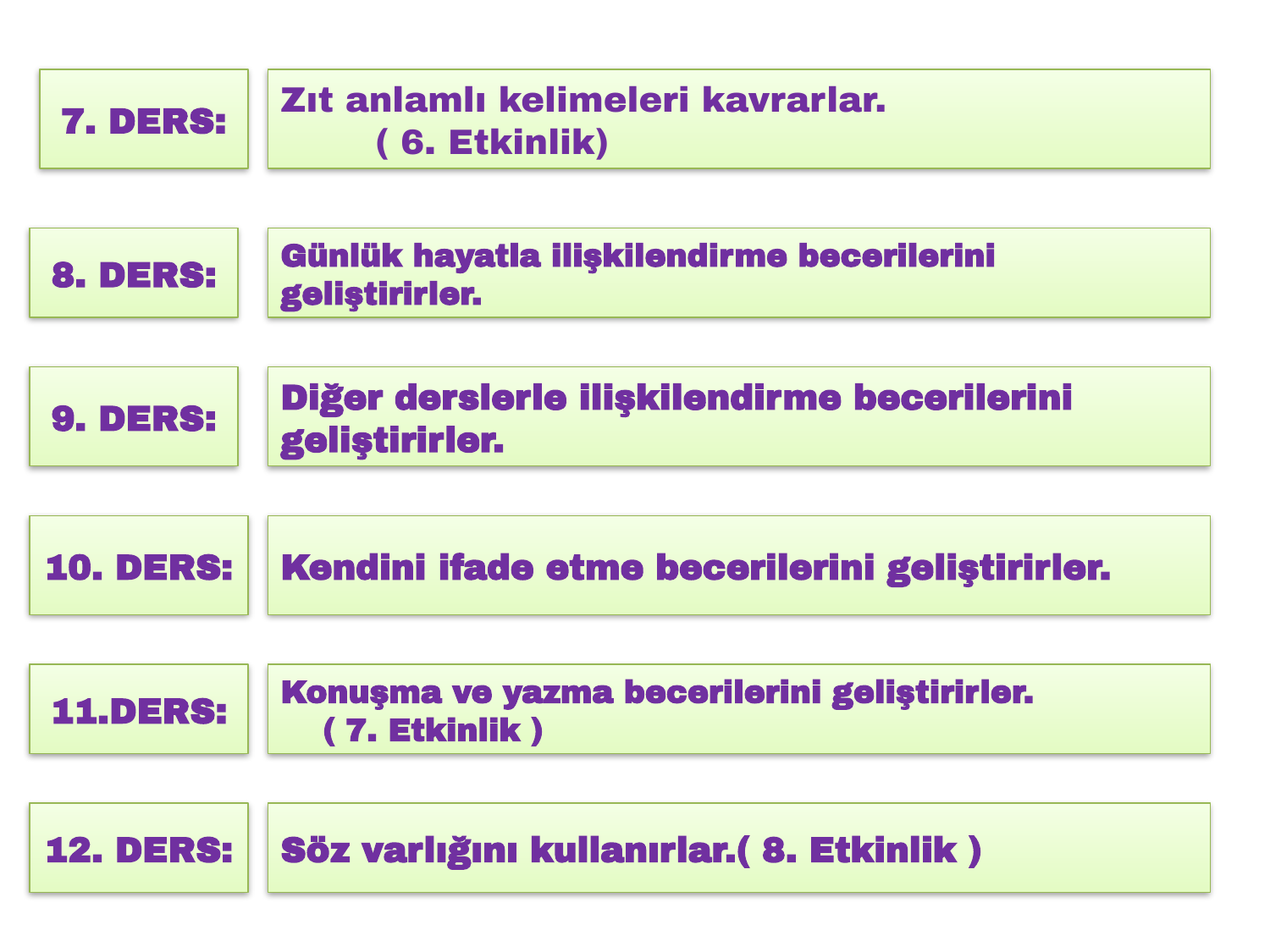

7. DERS:
Zıt anlamlı kelimeleri kavrarlar.                                   ( 6. Etkinlik)
8. DERS:
Günlük hayatla ilişkilendirme becerilerini geliştirirler.
9. DERS:
Diğer derslerle ilişkilendirme becerilerini geliştirirler.
10. DERS:
Kendini ifade etme becerilerini geliştirirler.
11.DERS:
Konuşma ve yazma becerilerini geliştirirler.                    ( 7. Etkinlik )
12. DERS:
Söz varlığını kullanırlar.( 8. Etkinlik )